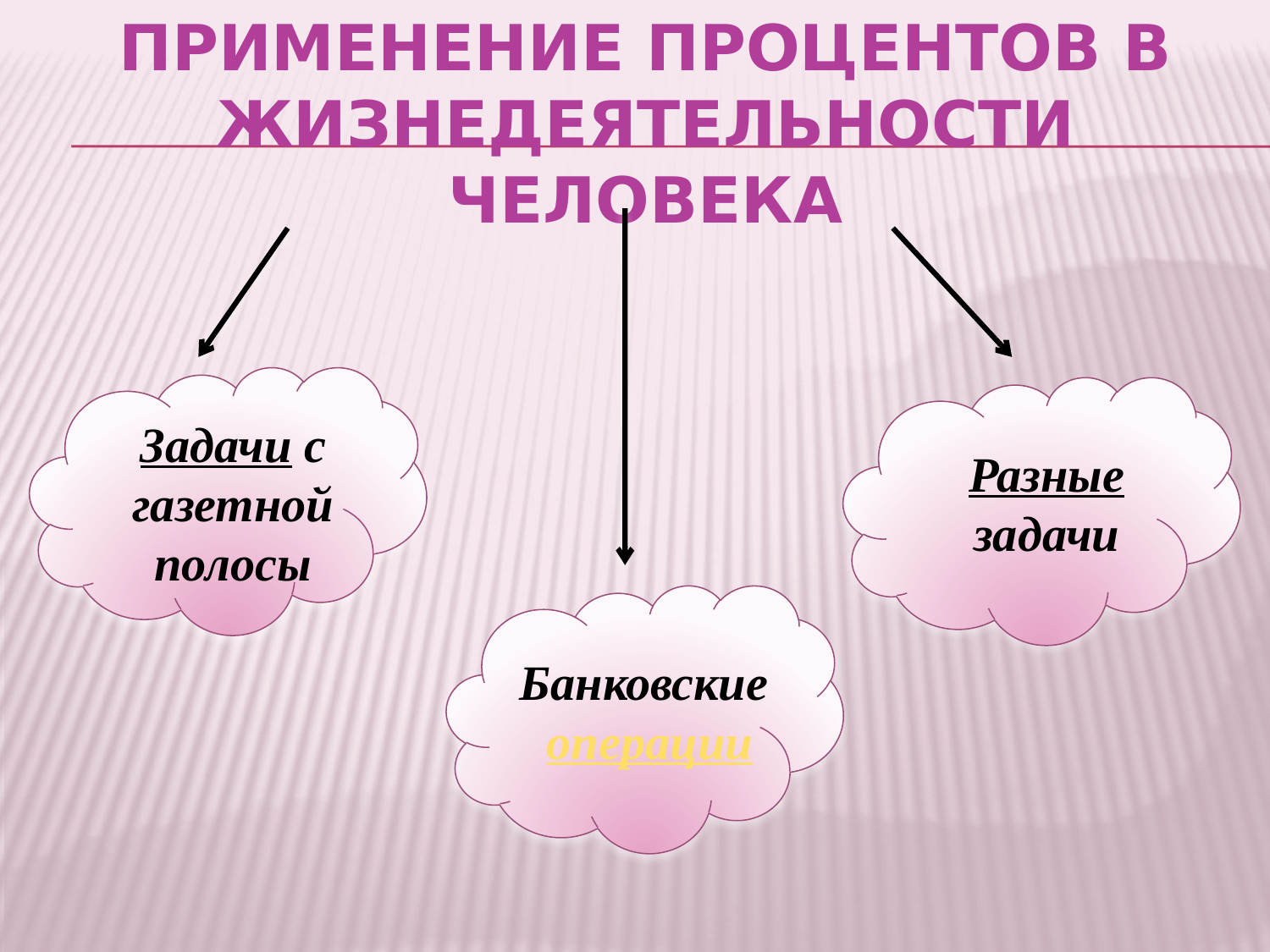

# Применение процентов в жизнедеятельности человека

Задачи с газетной полосы
Разные задачи

Банковские операции